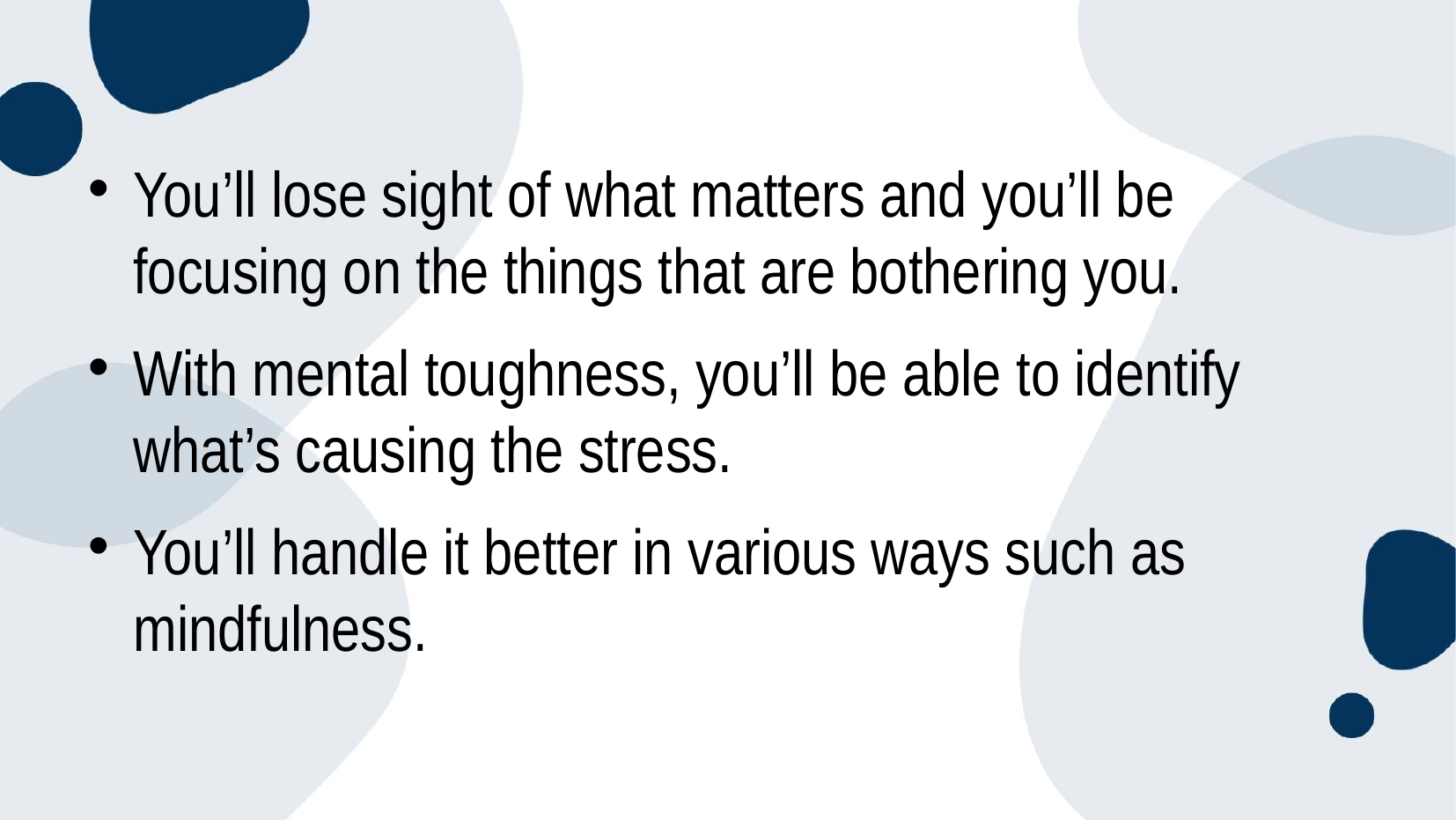

#
You’ll lose sight of what matters and you’ll be focusing on the things that are bothering you.
With mental toughness, you’ll be able to identify what’s causing the stress.
You’ll handle it better in various ways such as mindfulness.